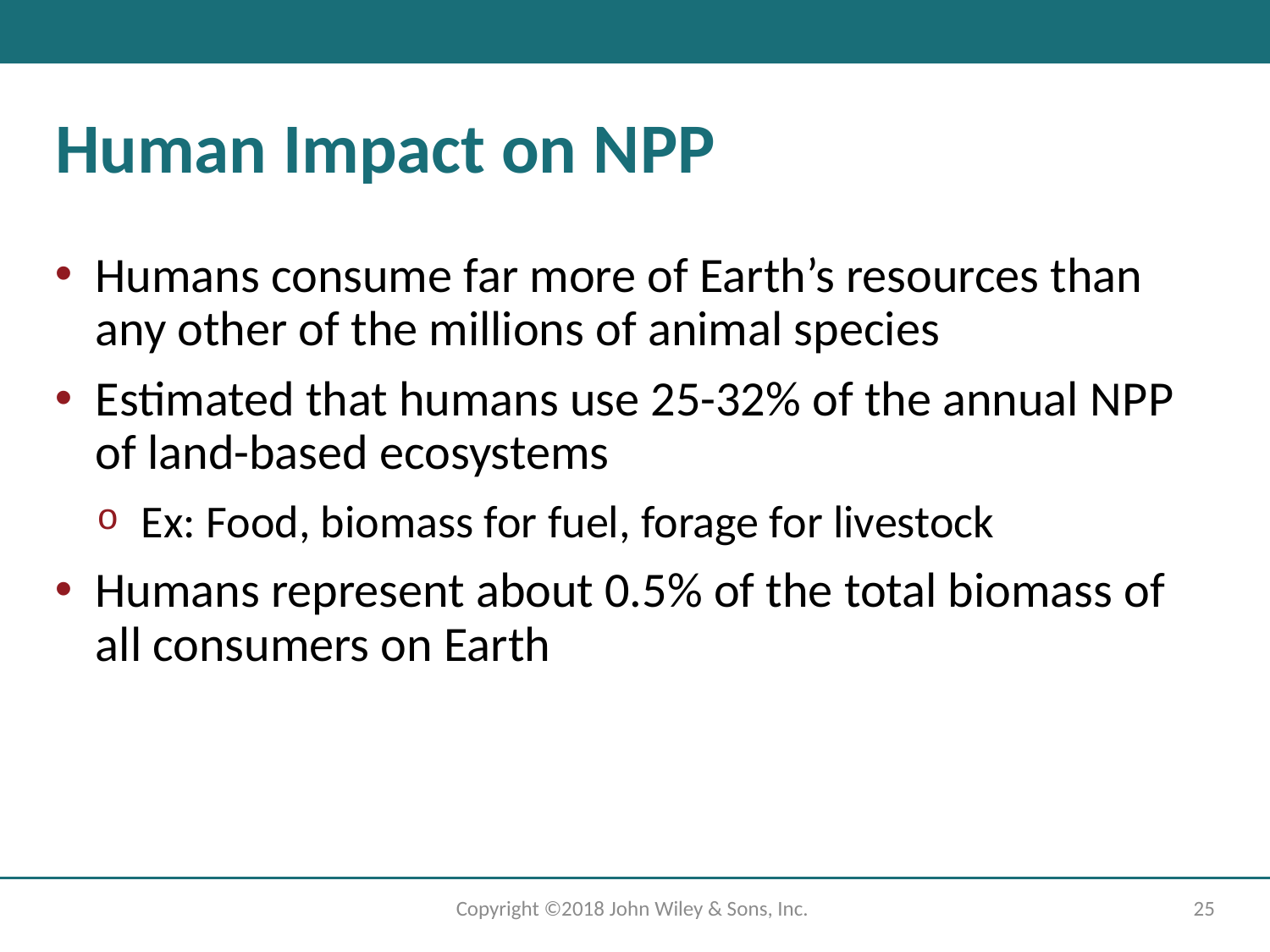

# Human Impact on N P P
Humans consume far more of Earth’s resources than any other of the millions of animal species
Estimated that humans use 25-32% of the annual N P P of land-based ecosystems
Ex: Food, biomass for fuel, forage for livestock
Humans represent about 0.5% of the total biomass of all consumers on Earth
Copyright ©2018 John Wiley & Sons, Inc.
25